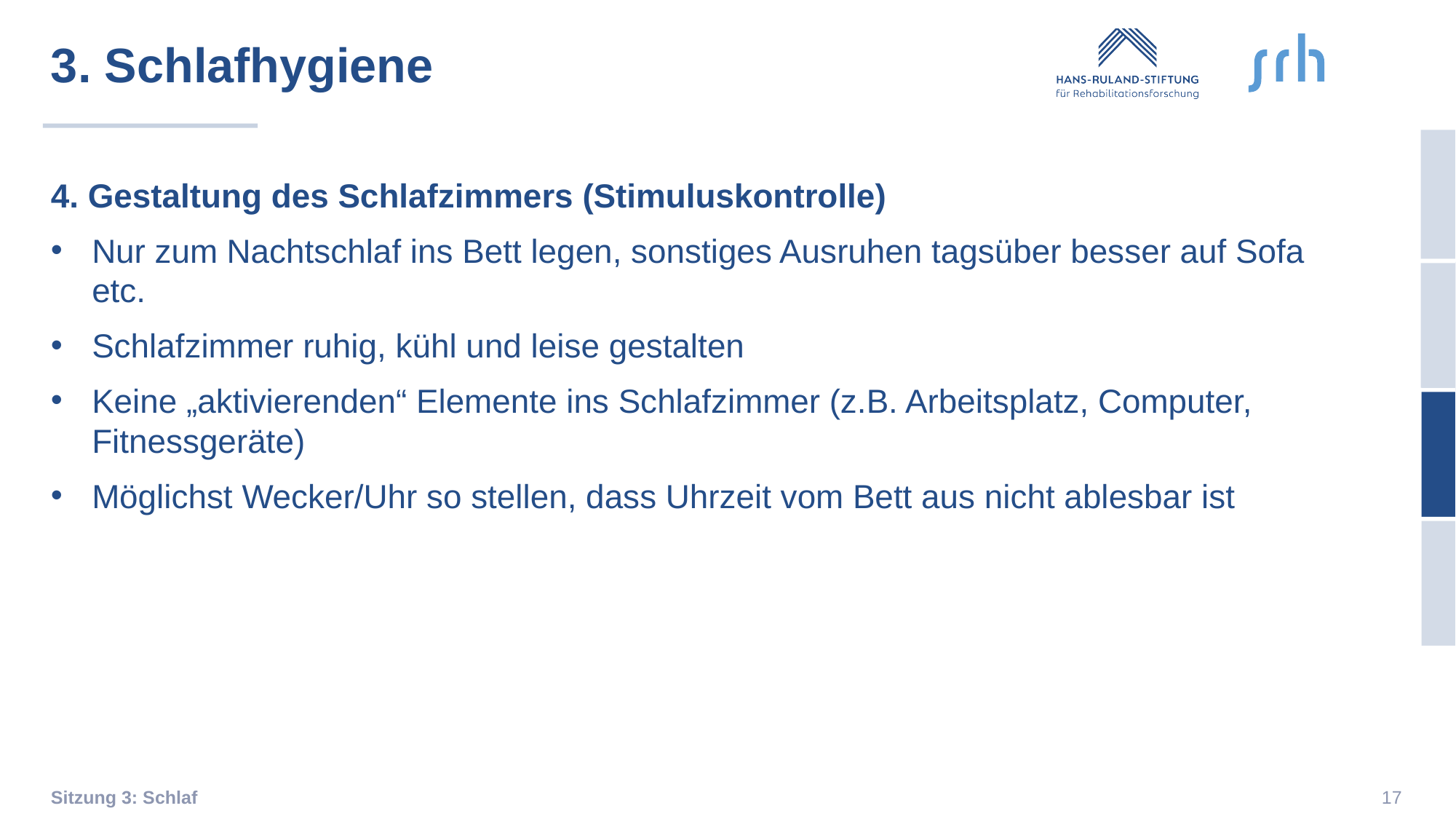

# 3. Schlafhygiene
4. Gestaltung des Schlafzimmers (Stimuluskontrolle)
Nur zum Nachtschlaf ins Bett legen, sonstiges Ausruhen tagsüber besser auf Sofa etc.
Schlafzimmer ruhig, kühl und leise gestalten
Keine „aktivierenden“ Elemente ins Schlafzimmer (z.B. Arbeitsplatz, Computer, Fitnessgeräte)
Möglichst Wecker/Uhr so stellen, dass Uhrzeit vom Bett aus nicht ablesbar ist
17
Sitzung 3: Schlaf